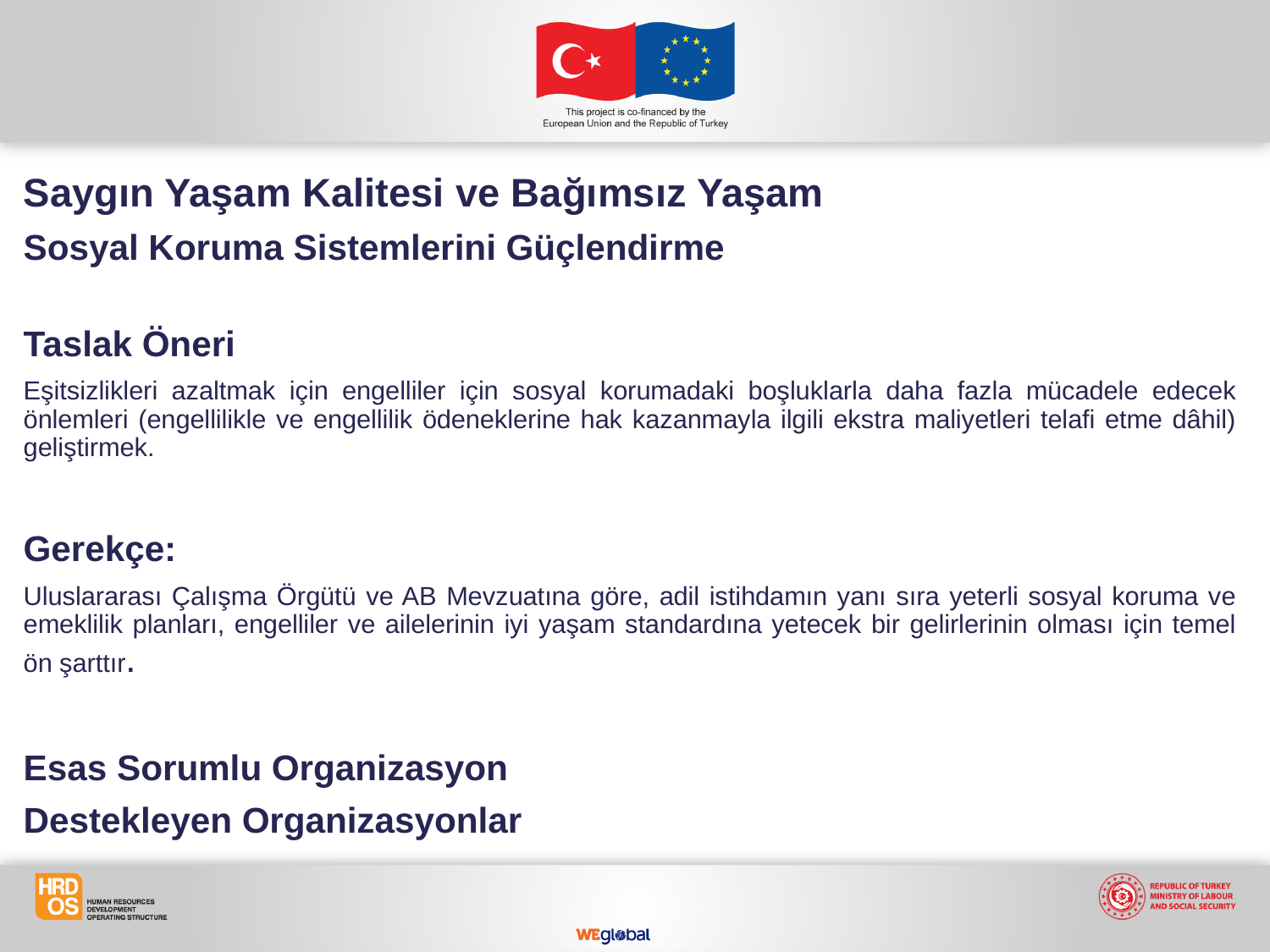

Saygın Yaşam Kalitesi ve Bağımsız Yaşam
Sosyal Koruma Sistemlerini Güçlendirme

Taslak Öneri
Eşitsizlikleri azaltmak için engelliler için sosyal korumadaki boşluklarla daha fazla mücadele edecek önlemleri (engellilikle ve engellilik ödeneklerine hak kazanmayla ilgili ekstra maliyetleri telafi etme dâhil) geliştirmek.

Gerekçe:
Uluslararası Çalışma Örgütü ve AB Mevzuatına göre, adil istihdamın yanı sıra yeterli sosyal koruma ve emeklilik planları, engelliler ve ailelerinin iyi yaşam standardına yetecek bir gelirlerinin olması için temel ön şarttır.

Esas Sorumlu Organizasyon
Destekleyen Organizasyonlar